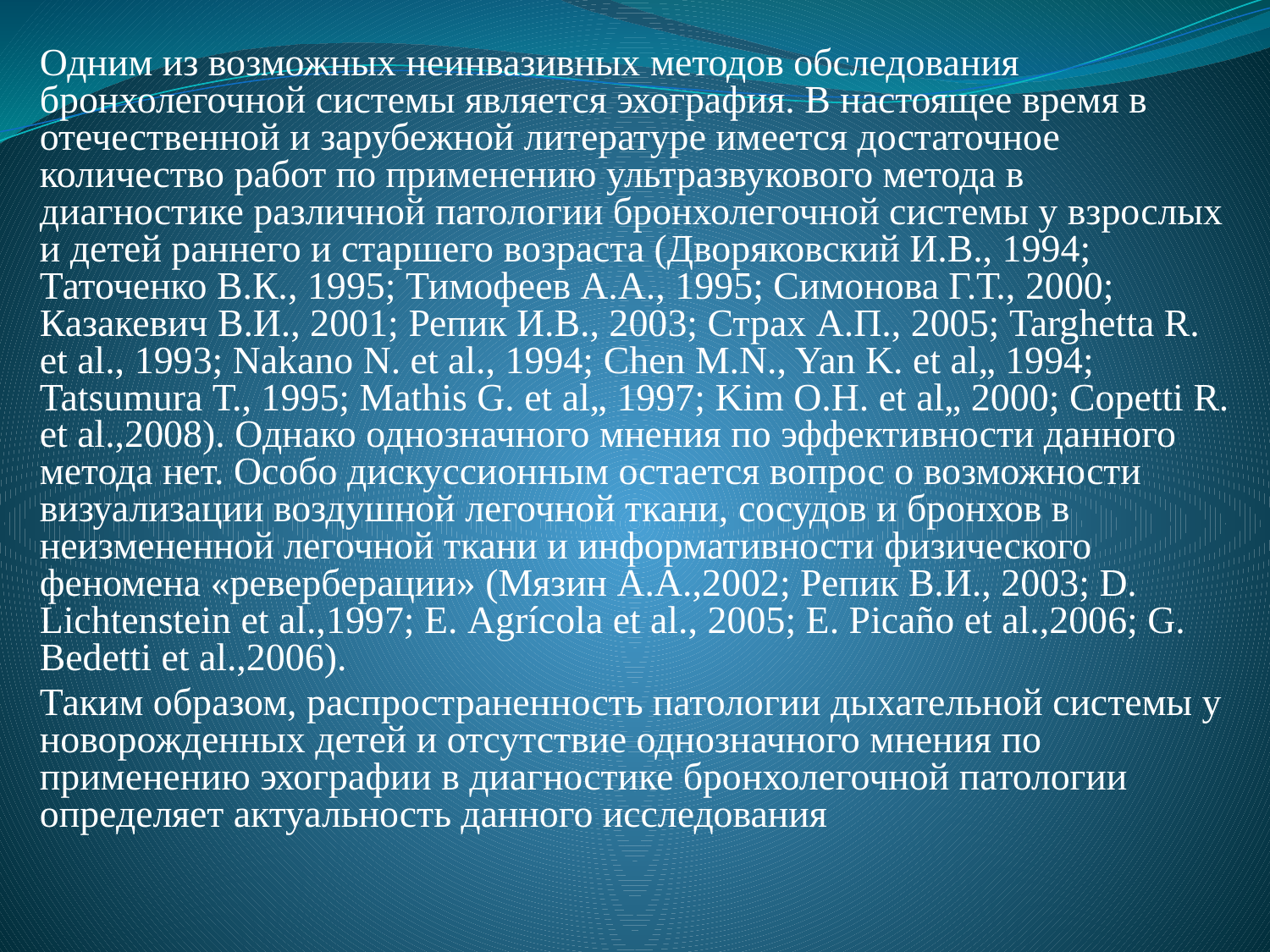

Одним из возможных неинвазивных методов обследования бронхолегочной системы является эхография. В настоящее время в отечественной и зарубежной литературе имеется достаточное количество работ по применению ультразвукового метода в диагностике различной патологии бронхолегочной системы у взрослых и детей раннего и старшего возраста (Дворяковский И.В., 1994; Таточенко В.К., 1995; Тимофеев А.А., 1995; Симонова Г.Т., 2000; Казакевич В.И., 2001; Репик И.В., 2003; Страх А.П., 2005; Targhetta R. et al., 1993; Nakano N. et al., 1994; Chen M.N., Yan K. et al„ 1994; Tatsumura Т., 1995; Mathis G. et al„ 1997; Kim O.H. et al„ 2000; Copetti R. et al.,2008). Однако однозначного мнения по эффективности данного метода нет. Особо дискуссионным остается вопрос о возможности визуализации воздушной легочной ткани, сосудов и бронхов в неизмененной легочной ткани и информативности физического феномена «реверберации» (Мязин А.А.,2002; Репик В.И., 2003; D. Lichtenstein et al.,1997; Е. Agrícola et al., 2005; E. Picaño et al.,2006; G. Bedetti et al.,2006).
Таким образом, распространенность патологии дыхательной системы у новорожденных детей и отсутствие однозначного мнения по применению эхографии в диагностике бронхолегочной патологии определяет актуальность данного исследования